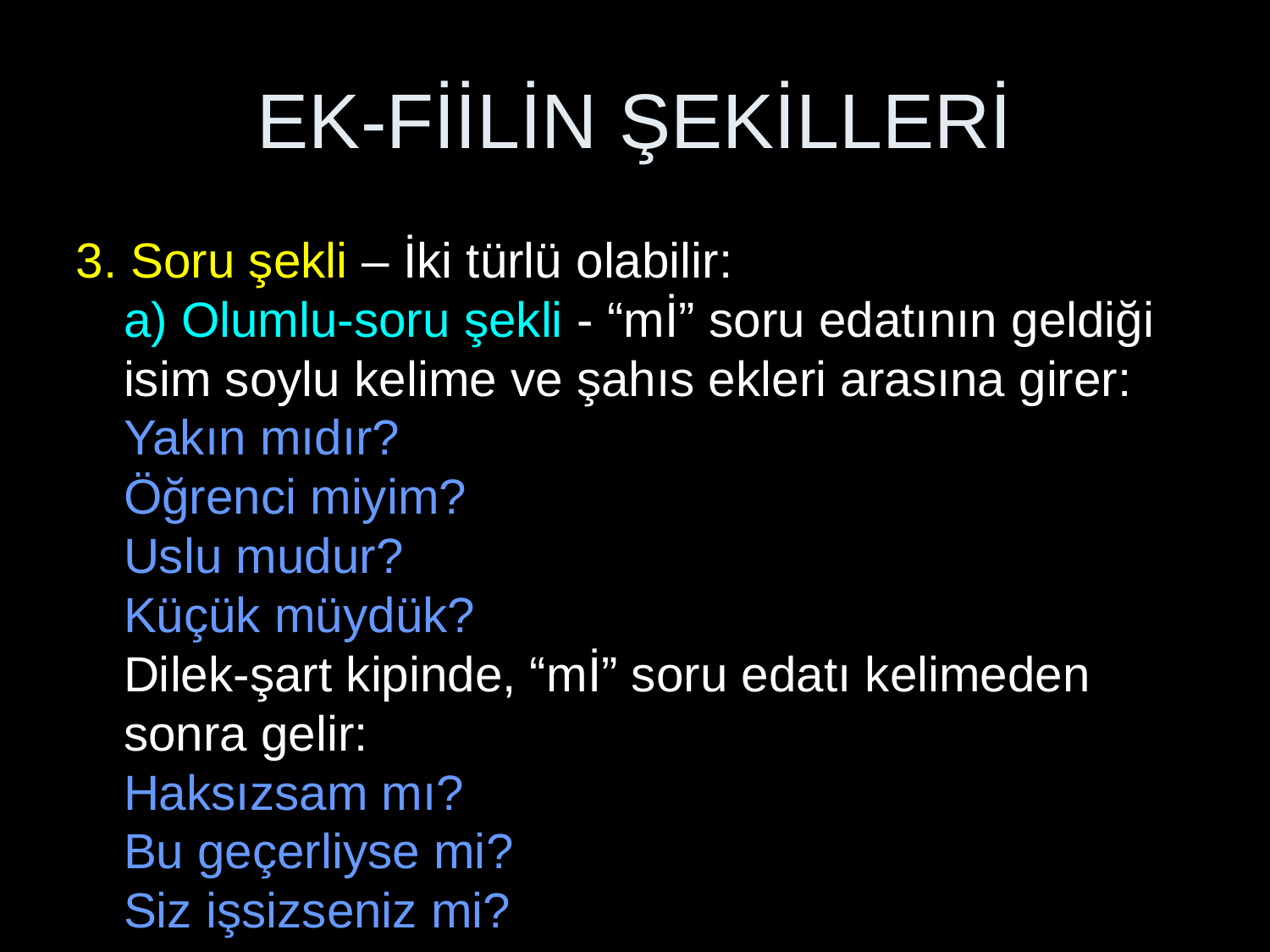

# EK-FİİLİN ŞEKİLLERİ
3. Soru şekli – İki türlü olabilir:
a) Olumlu-soru şekli - “mİ” soru edatının geldiği isim soylu kelime ve şahıs ekleri arasına girer:
Yakın mıdır?
Öğrenci miyim?
Uslu mudur?
Küçük müydük?
Dilek-şart kipinde, “mİ” soru edatı kelimeden sonra gelir:
Haksızsam mı?
Bu geçerliyse mi?
Siz işsizseniz mi?